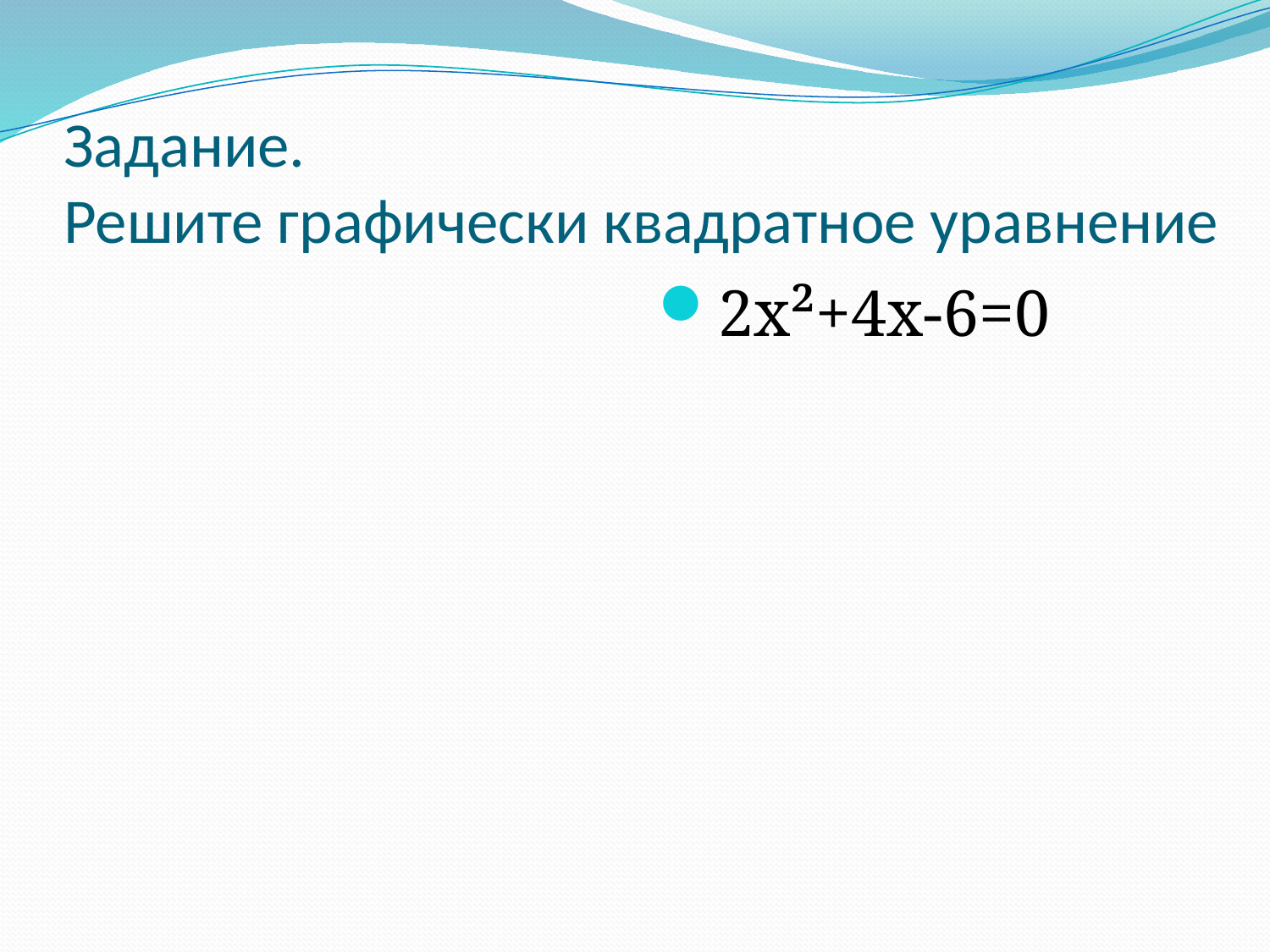

# Задание. Решите графически квадратное уравнение

2x²+4x-6=0